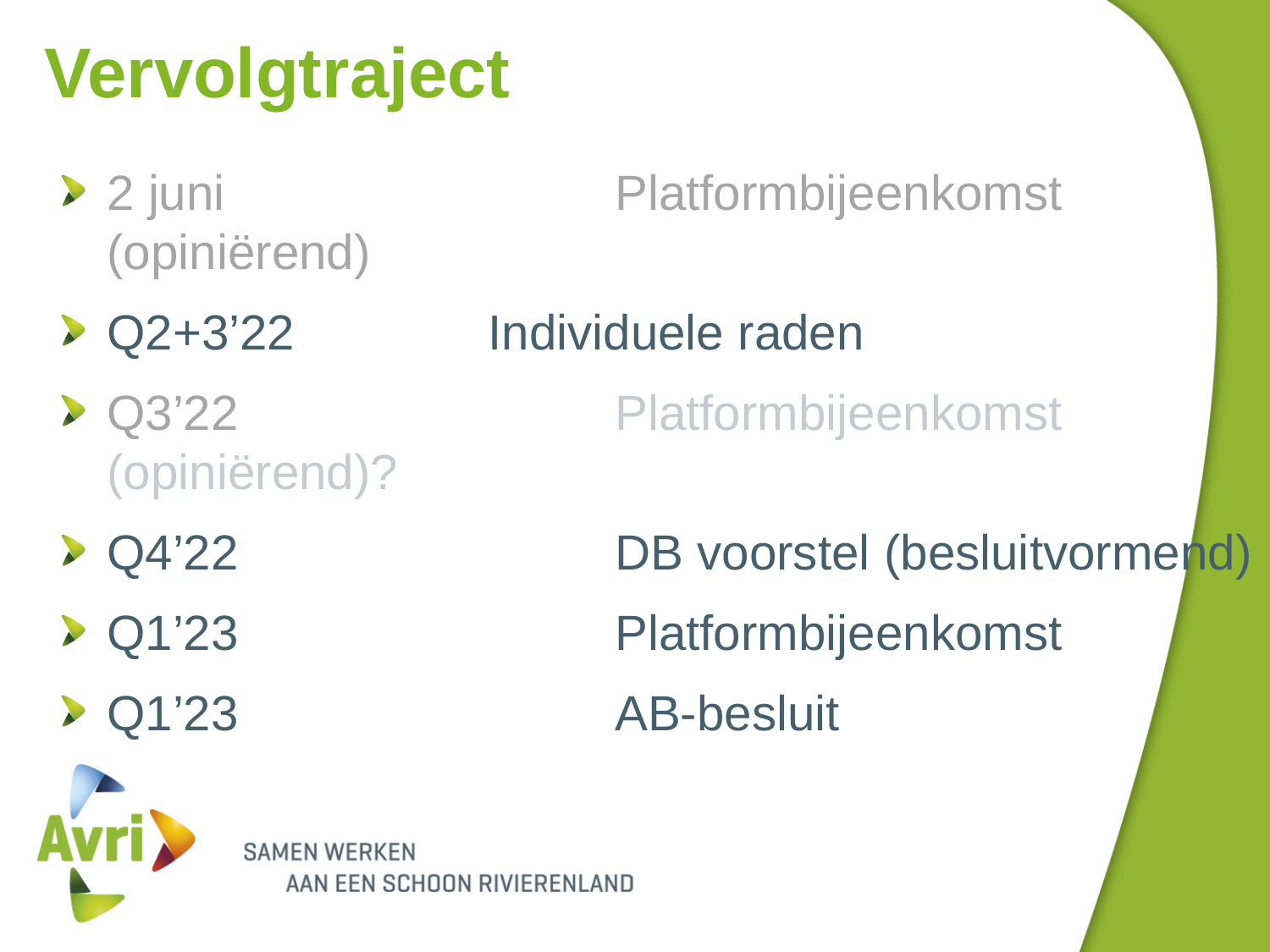

# Vervolgtraject
2 juni 			Platformbijeenkomst (opiniërend)
Q2+3’22		Individuele raden
Q3’22			Platformbijeenkomst (opiniërend)?
Q4’22			DB voorstel (besluitvormend)
Q1’23			Platformbijeenkomst
Q1’23			AB-besluit